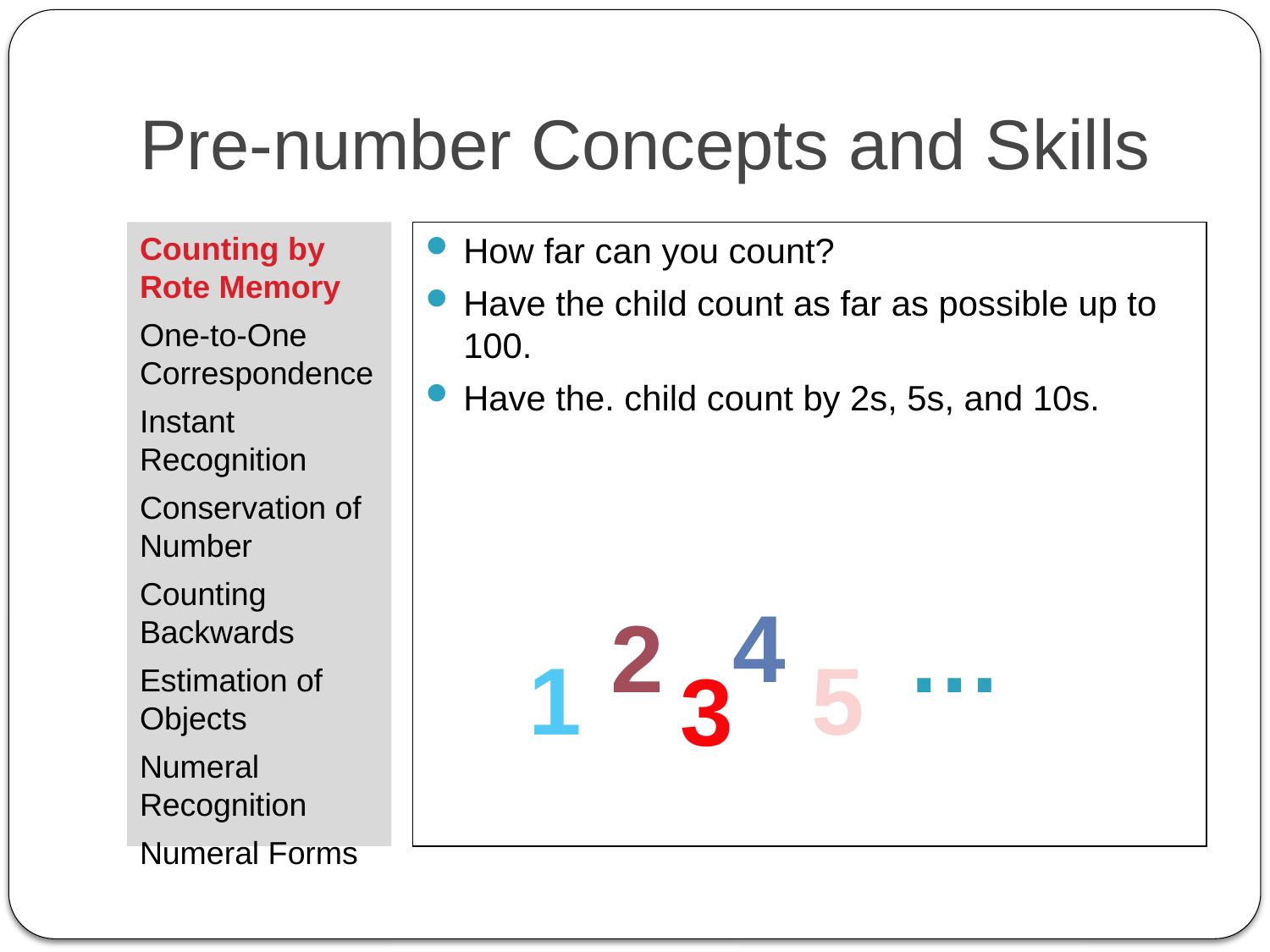

# Pre-number Concepts and Skills
Counting by Rote Memory
One-to-One Correspondence
Instant Recognition
Conservation of Number
Counting Backwards
Estimation of Objects
Numeral Recognition
Numeral Forms
How far can you count?
Have the child count as far as possible up to 100.
Have the. child count by 2s, 5s, and 10s.
4
2
…
1
5
3